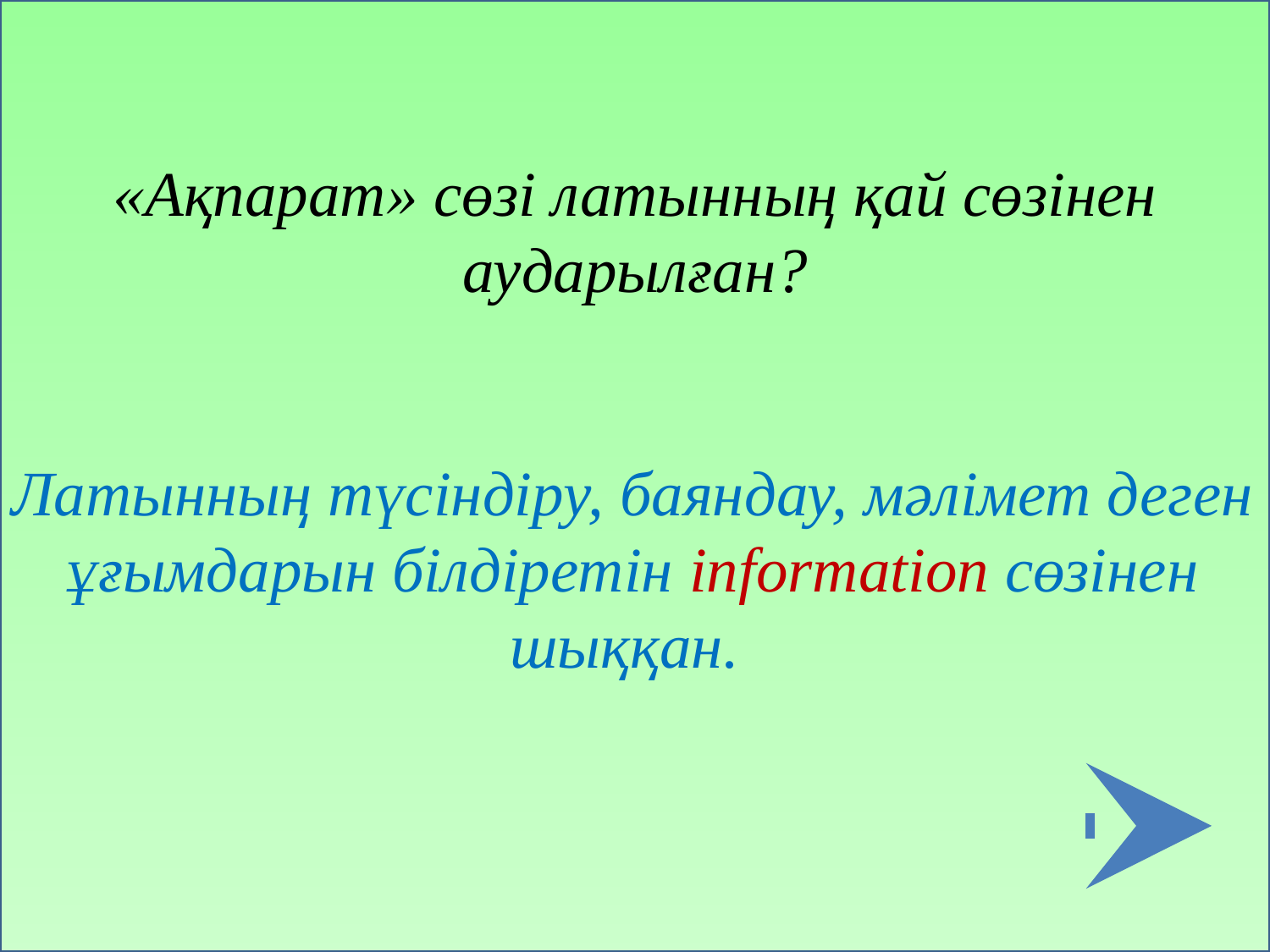

«Ақпарат» сөзі латынның қай сөзінен аударылған?
Латынның түсіндіру, баяндау, мәлімет деген ұғымдарын білдіретін information сөзінен шыққан.